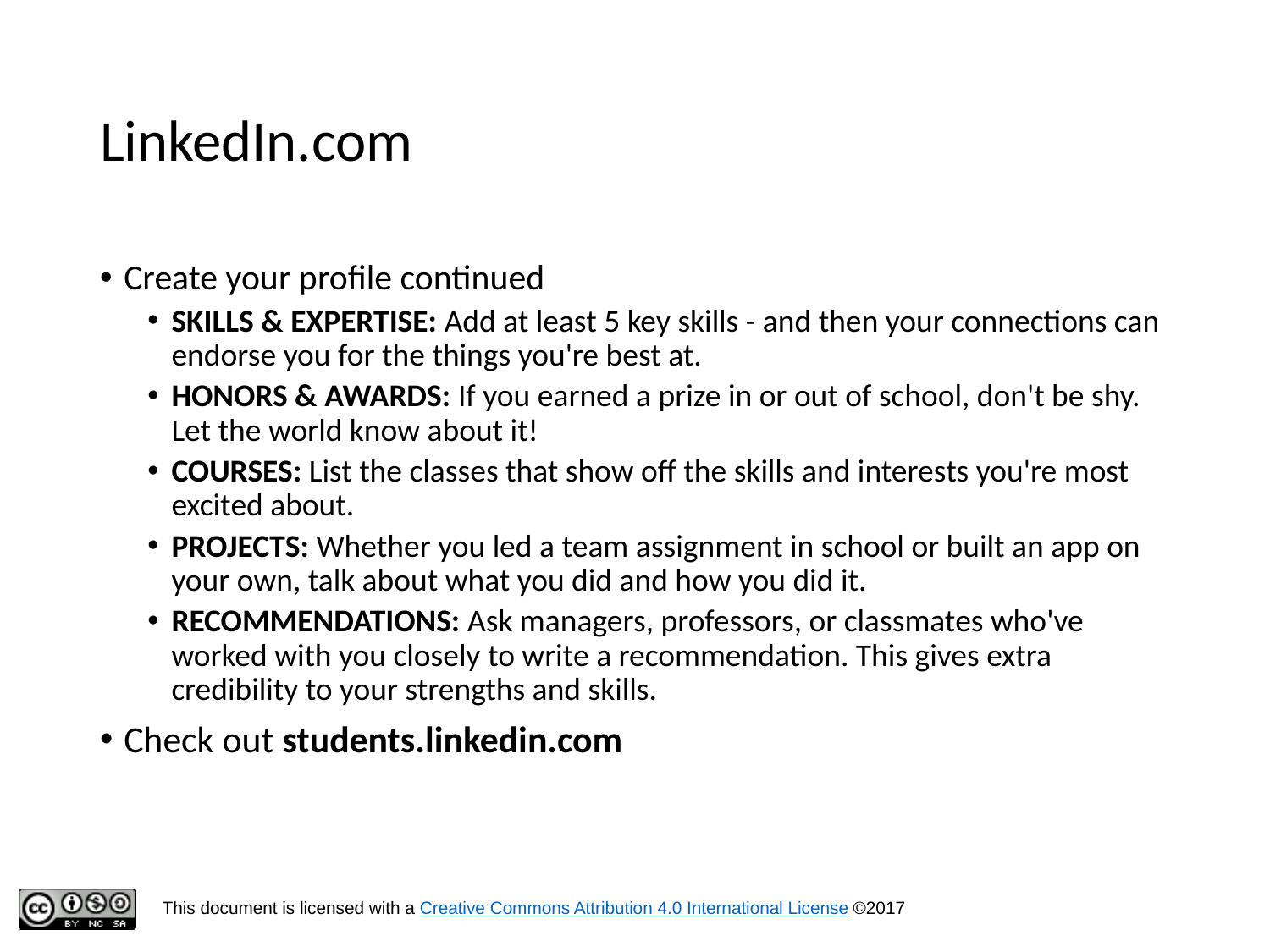

# LinkedIn.com
Create your profile continued
SKILLS & EXPERTISE: Add at least 5 key skills - and then your connections can endorse you for the things you're best at.
HONORS & AWARDS: If you earned a prize in or out of school, don't be shy. Let the world know about it!
COURSES: List the classes that show off the skills and interests you're most excited about.
PROJECTS: Whether you led a team assignment in school or built an app on your own, talk about what you did and how you did it.
RECOMMENDATIONS: Ask managers, professors, or classmates who've worked with you closely to write a recommendation. This gives extra credibility to your strengths and skills.
Check out students.linkedin.com